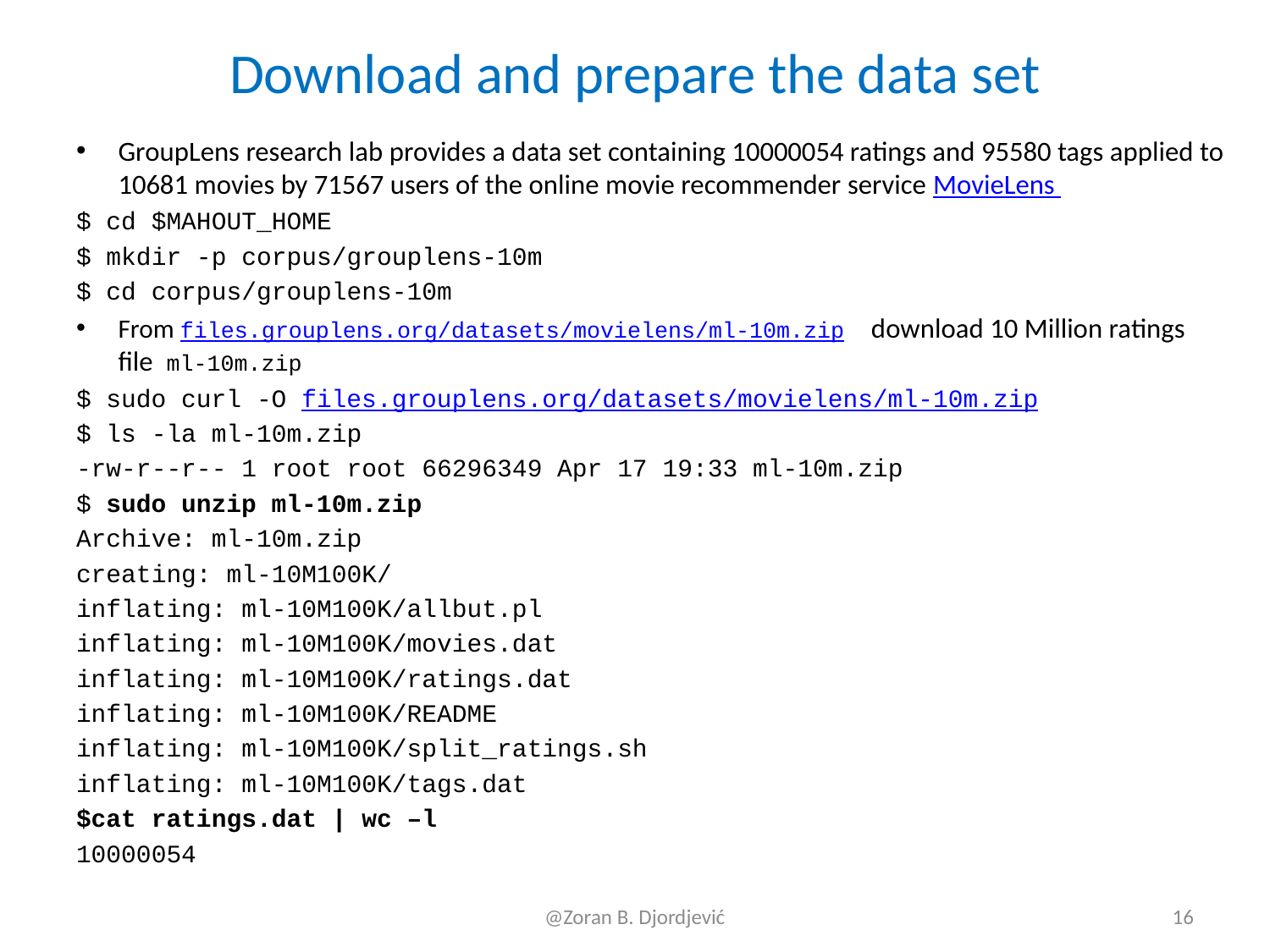

# Download and prepare the data set
GroupLens research lab provides a data set containing 10000054 ratings and 95580 tags applied to 10681 movies by 71567 users of the online movie recommender service MovieLens
$ cd $MAHOUT_HOME
$ mkdir -p corpus/grouplens-10m
$ cd corpus/grouplens-10m
From files.grouplens.org/datasets/movielens/ml-10m.zip  download 10 Million ratings file ml-10m.zip
$ sudo curl -O files.grouplens.org/datasets/movielens/ml-10m.zip
$ ls -la ml-10m.zip
-rw-r--r-- 1 root root 66296349 Apr 17 19:33 ml-10m.zip
$ sudo unzip ml-10m.zip
Archive: ml-10m.zip
creating: ml-10M100K/
inflating: ml-10M100K/allbut.pl
inflating: ml-10M100K/movies.dat
inflating: ml-10M100K/ratings.dat
inflating: ml-10M100K/README
inflating: ml-10M100K/split_ratings.sh
inflating: ml-10M100K/tags.dat
$cat ratings.dat | wc –l
10000054
@Zoran B. Djordjević
16